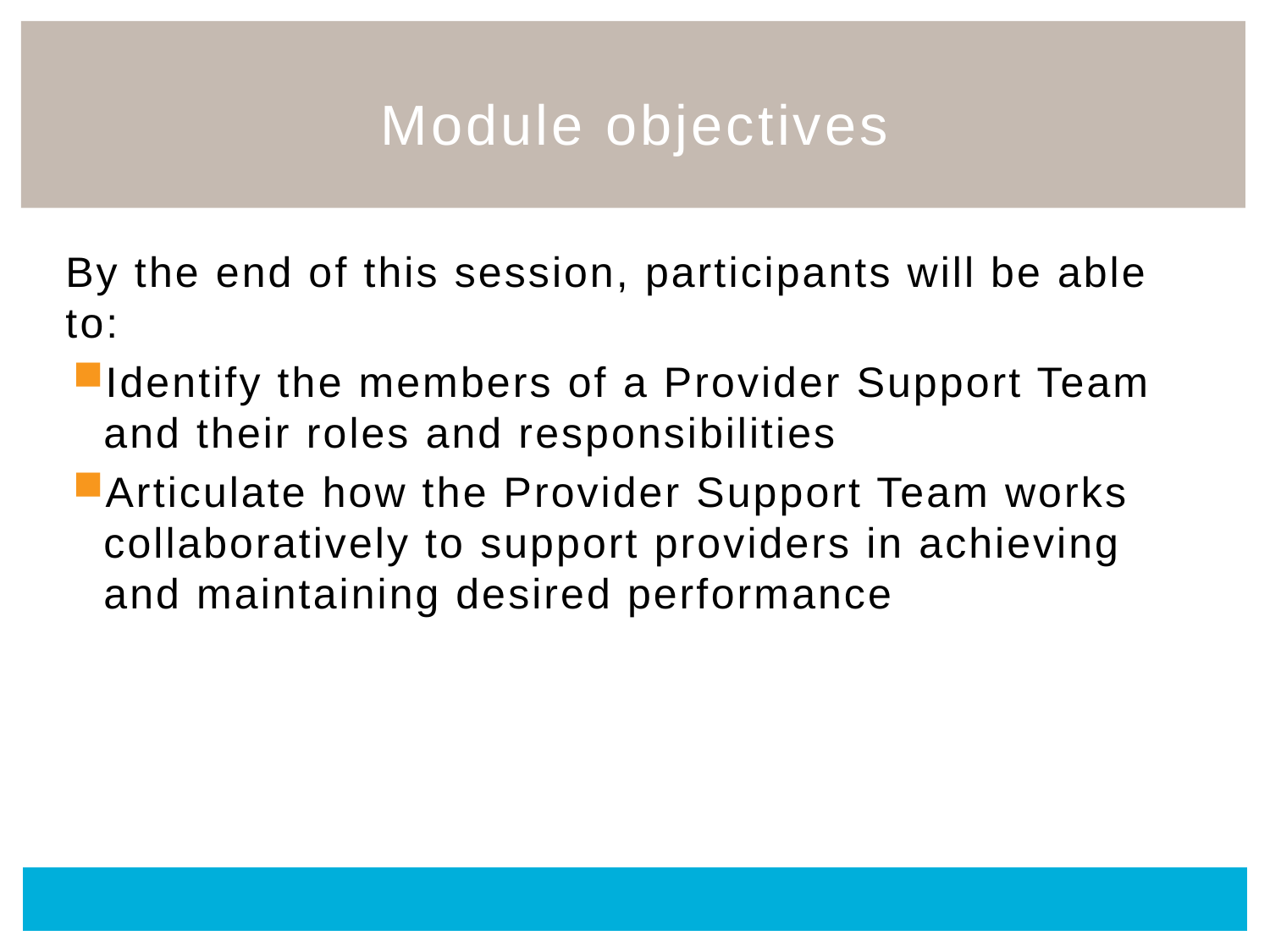

# Module objectives
By the end of this session, participants will be able to:
Identify the members of a Provider Support Team and their roles and responsibilities
Articulate how the Provider Support Team works collaboratively to support providers in achieving and maintaining desired performance